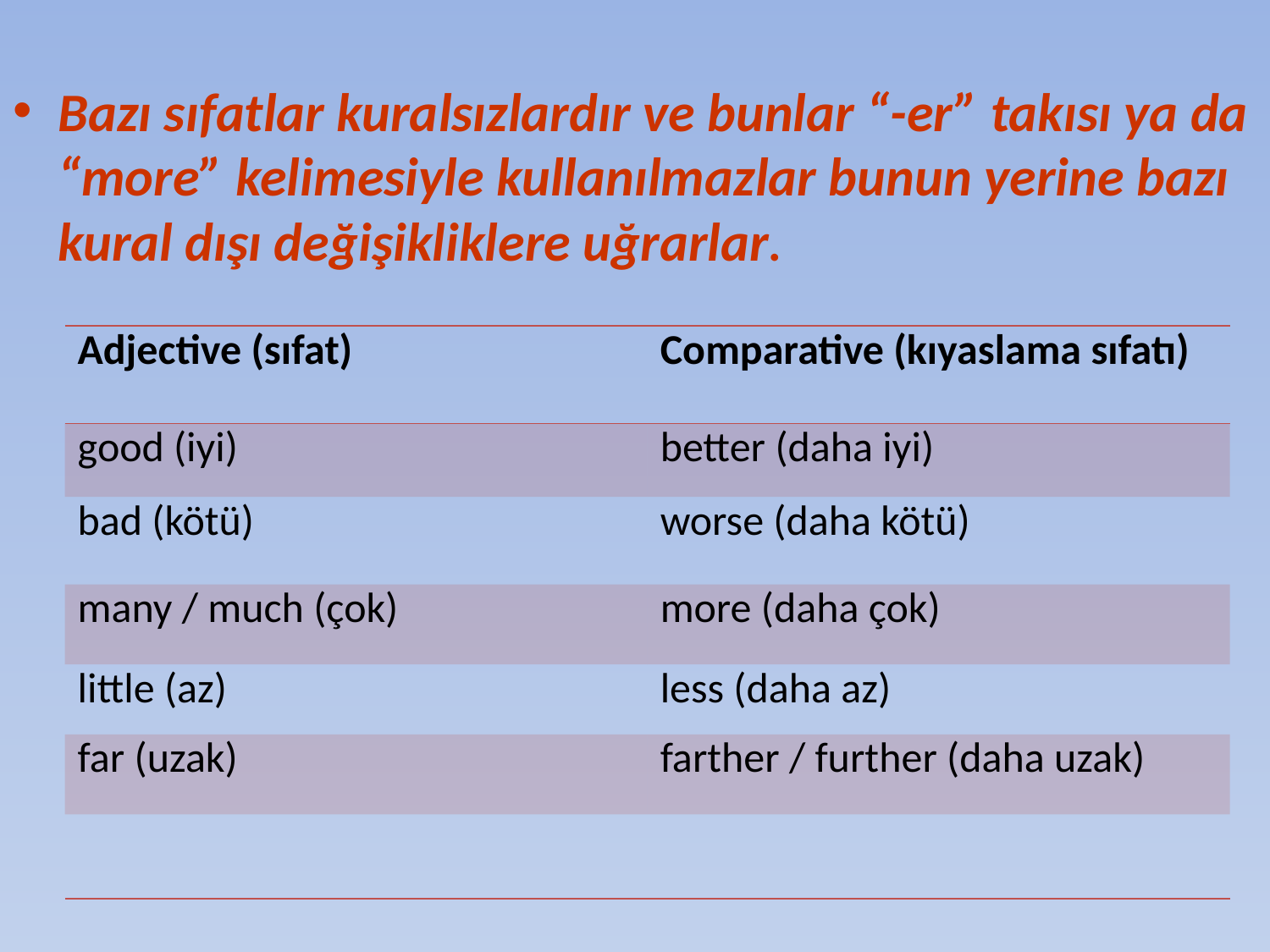

Bazı sıfatlar kuralsızlardır ve bunlar “-er” takısı ya da “more” kelimesiyle kullanılmazlar bunun yerine bazı kural dışı değişikliklere uğrarlar.

| Adjective (sıfat) | Comparative (kıyaslama sıfatı) |
| --- | --- |
| good (iyi) | better (daha iyi) |
| bad (kötü) | worse (daha kötü) |
| many / much (çok) | more (daha çok) |
| little (az) | less (daha az) |
| far (uzak) | farther / further (daha uzak) |
|  |  |